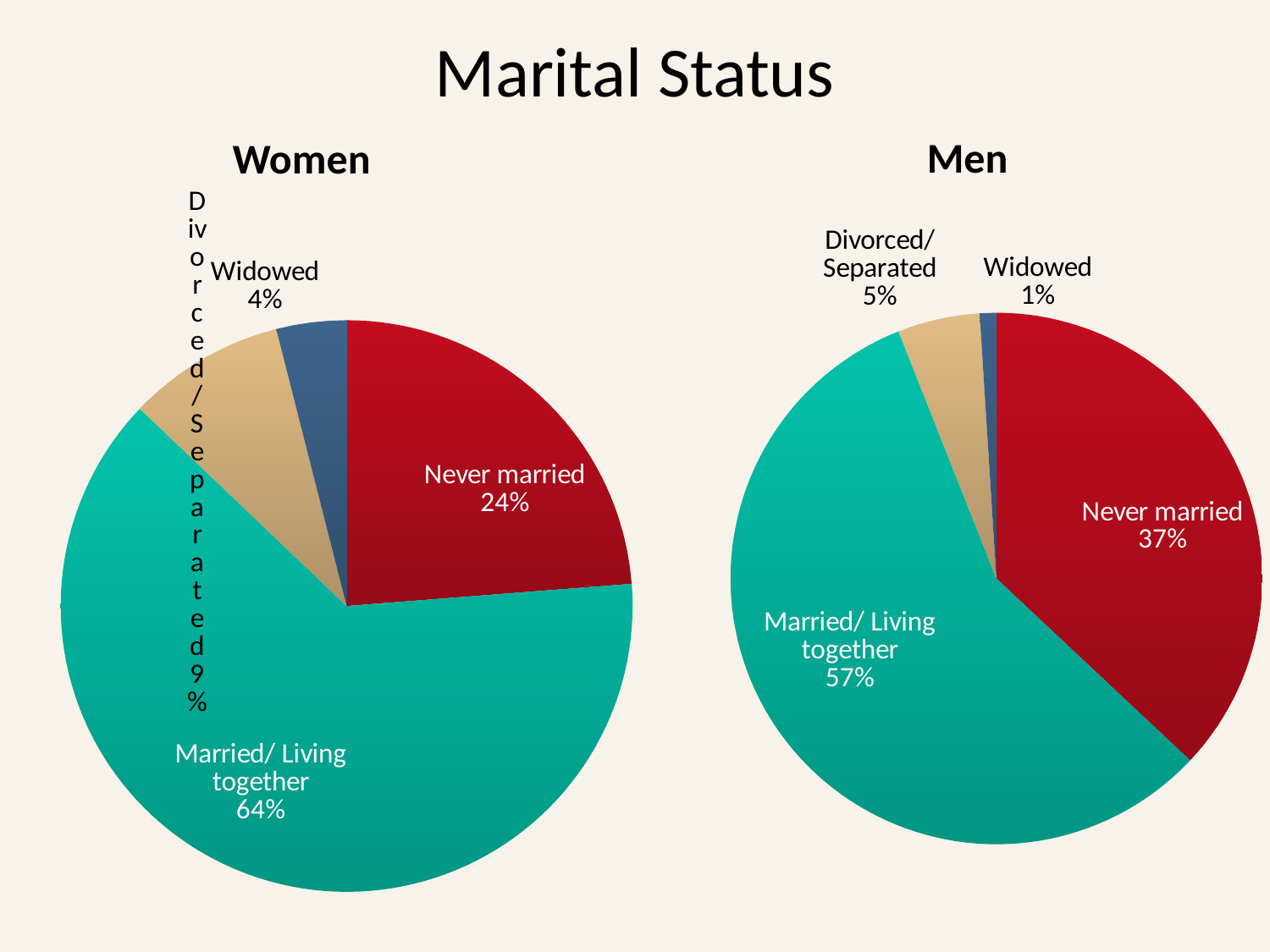

# Marital Status
Men
Women

### Chart

| Category | Sales |
|---|---|
| Never married | 37.0 |
| Married/ Living together | 57.0 |
| Divorced/ Separated | 5.0 |
| Widowed | 1.0 |

### Chart

| Category | Sales |
|---|---|
| Never married | 24.0 |
| Married/ Living together | 64.0 |
| Divorced/ Separated | 9.0 |
| Widowed | 4.0 |